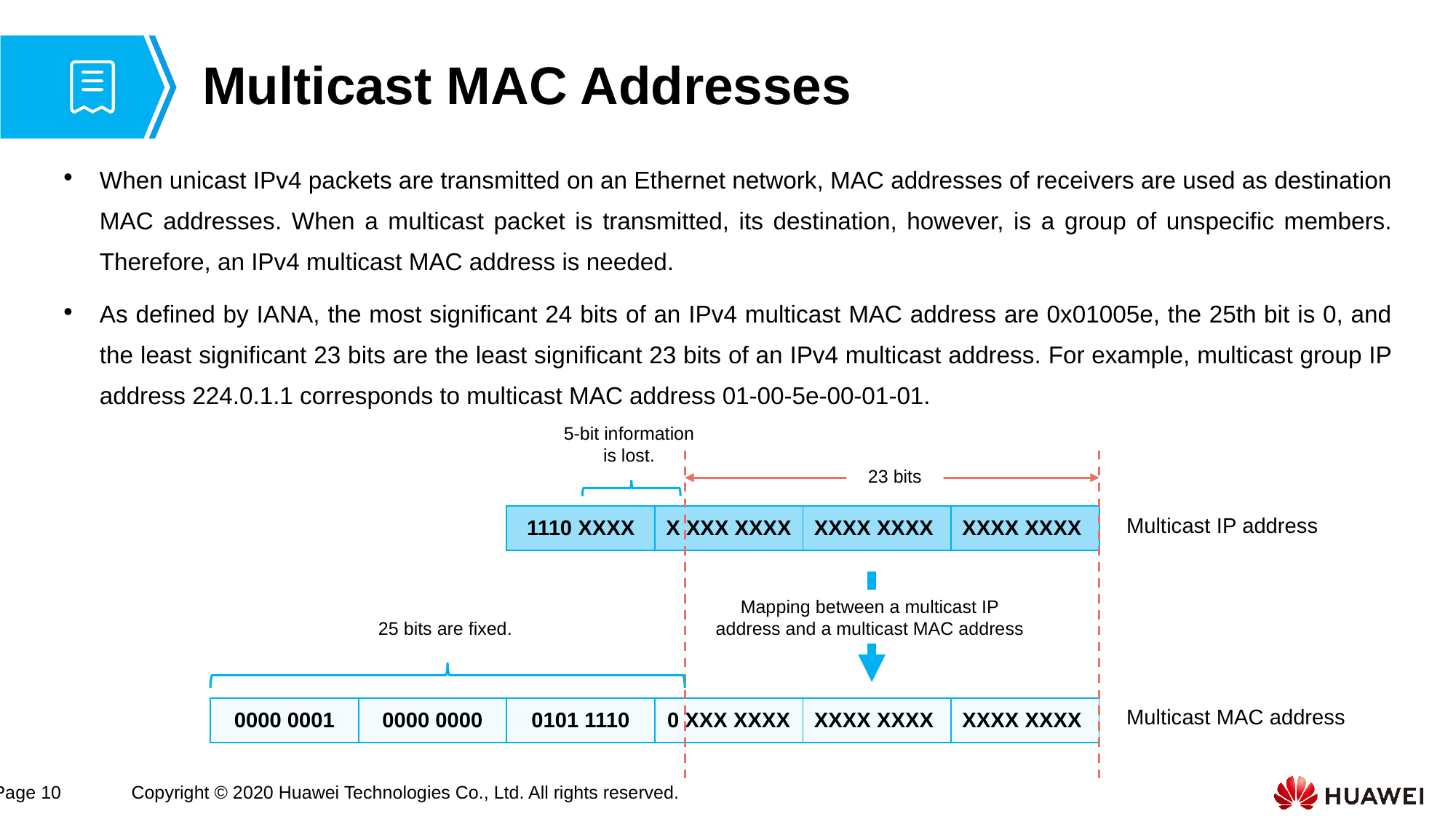

# Multicast MAC Addresses
When unicast IPv4 packets are transmitted on an Ethernet network, MAC addresses of receivers are used as destination MAC addresses. When a multicast packet is transmitted, its destination, however, is a group of unspecific members. Therefore, an IPv4 multicast MAC address is needed.
As defined by IANA, the most significant 24 bits of an IPv4 multicast MAC address are 0x01005e, the 25th bit is 0, and the least significant 23 bits are the least significant 23 bits of an IPv4 multicast address. For example, multicast group IP address 224.0.1.1 corresponds to multicast MAC address 01-00-5e-00-01-01.
5-bit information is lost.

23 bits
| 1110 XXXX | X XXX XXXX | XXXX XXXX | XXXX XXXX |
| --- | --- | --- | --- |
Multicast IP address
Mapping between a multicast IP address and a multicast MAC address
25 bits are fixed.
| 0000 0001 | 0000 0000 | 0101 1110 | 0 XXX XXXX | XXXX XXXX | XXXX XXXX |
| --- | --- | --- | --- | --- | --- |
Multicast MAC address